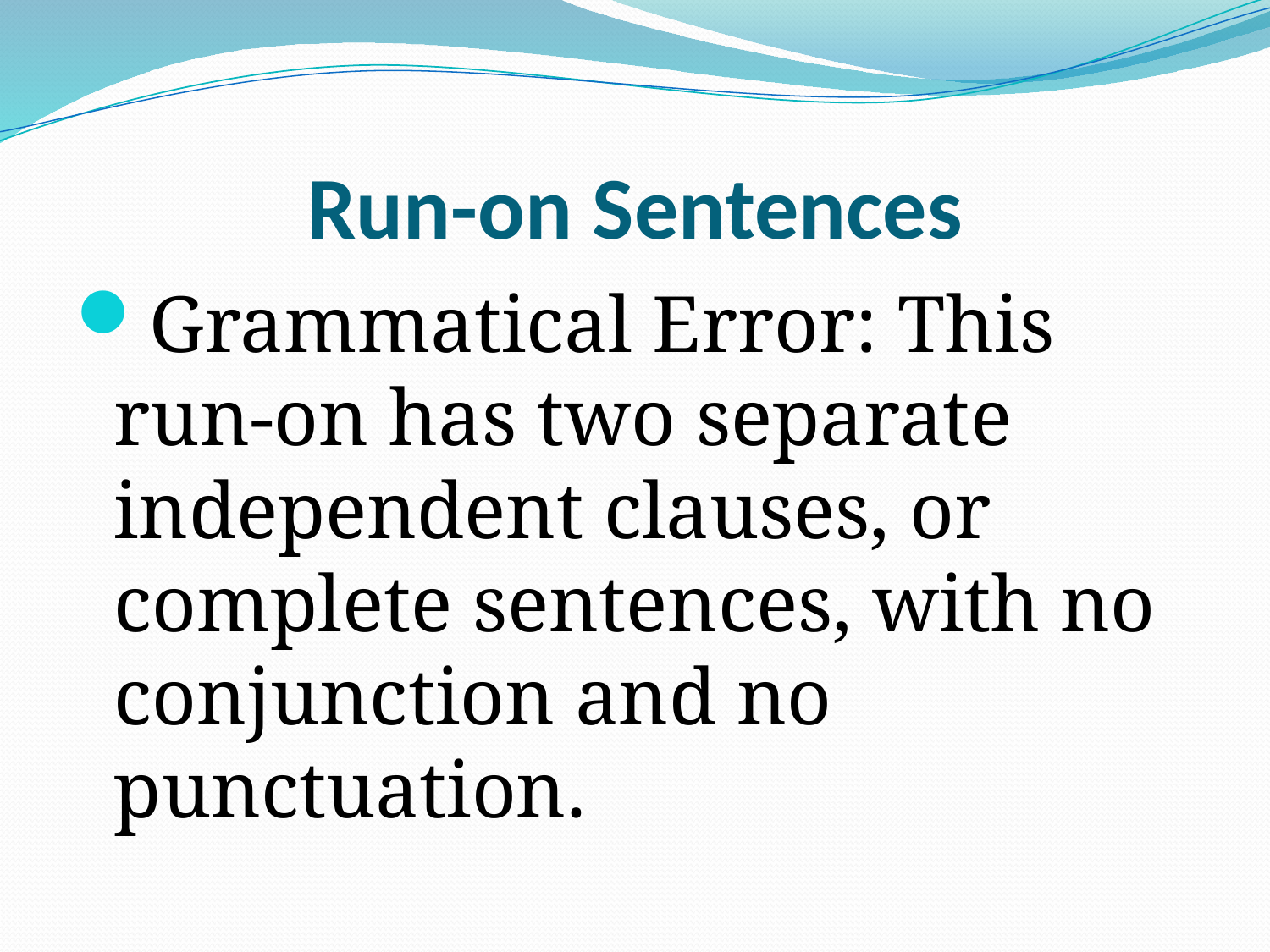

# Run-on Sentences
Grammatical Error: This run-on has two separate independent clauses, or complete sentences, with no conjunction and no punctuation.